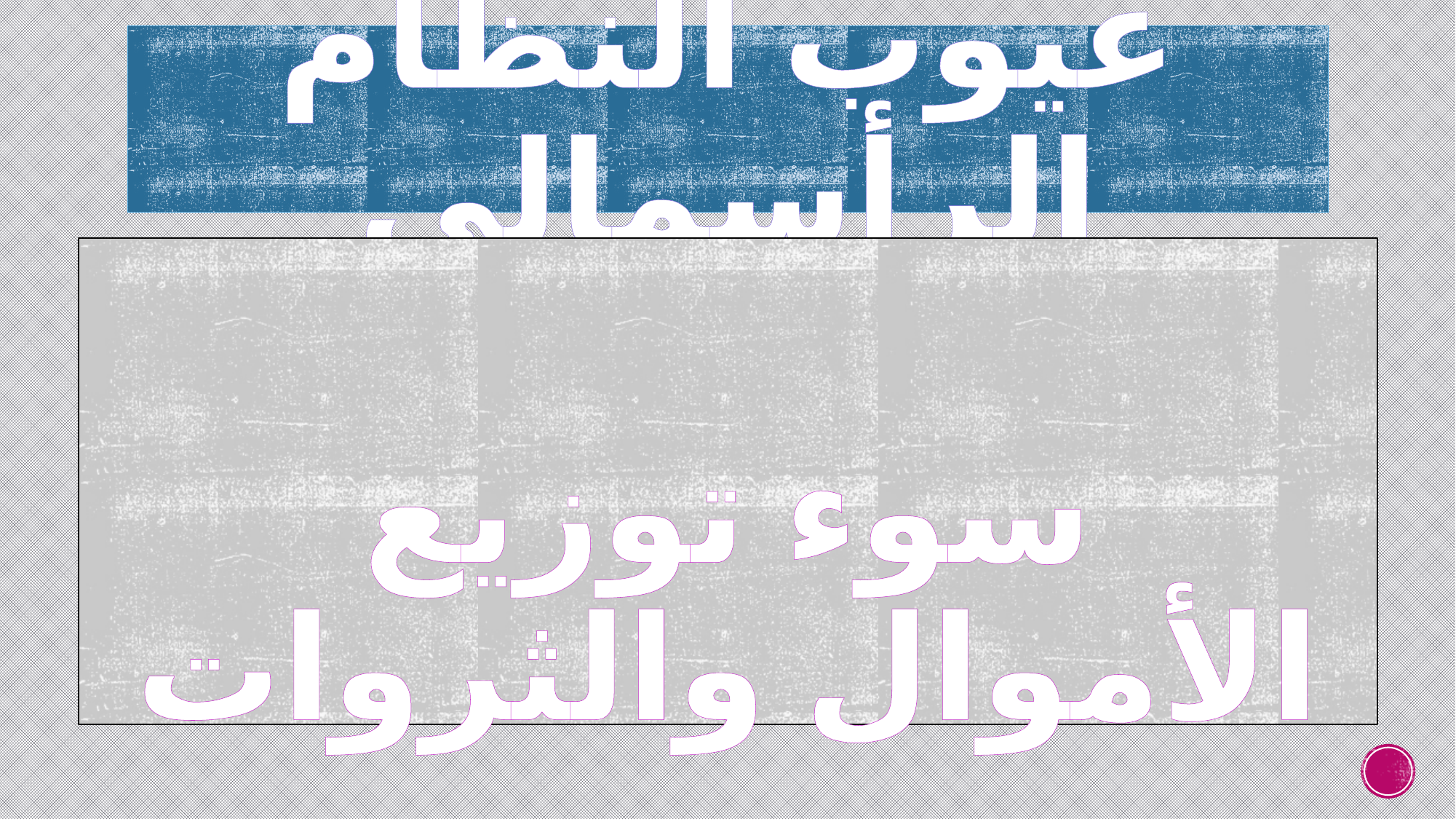

# عيوب النظام الرأسمالي

سوء توزيع الأموال والثروات